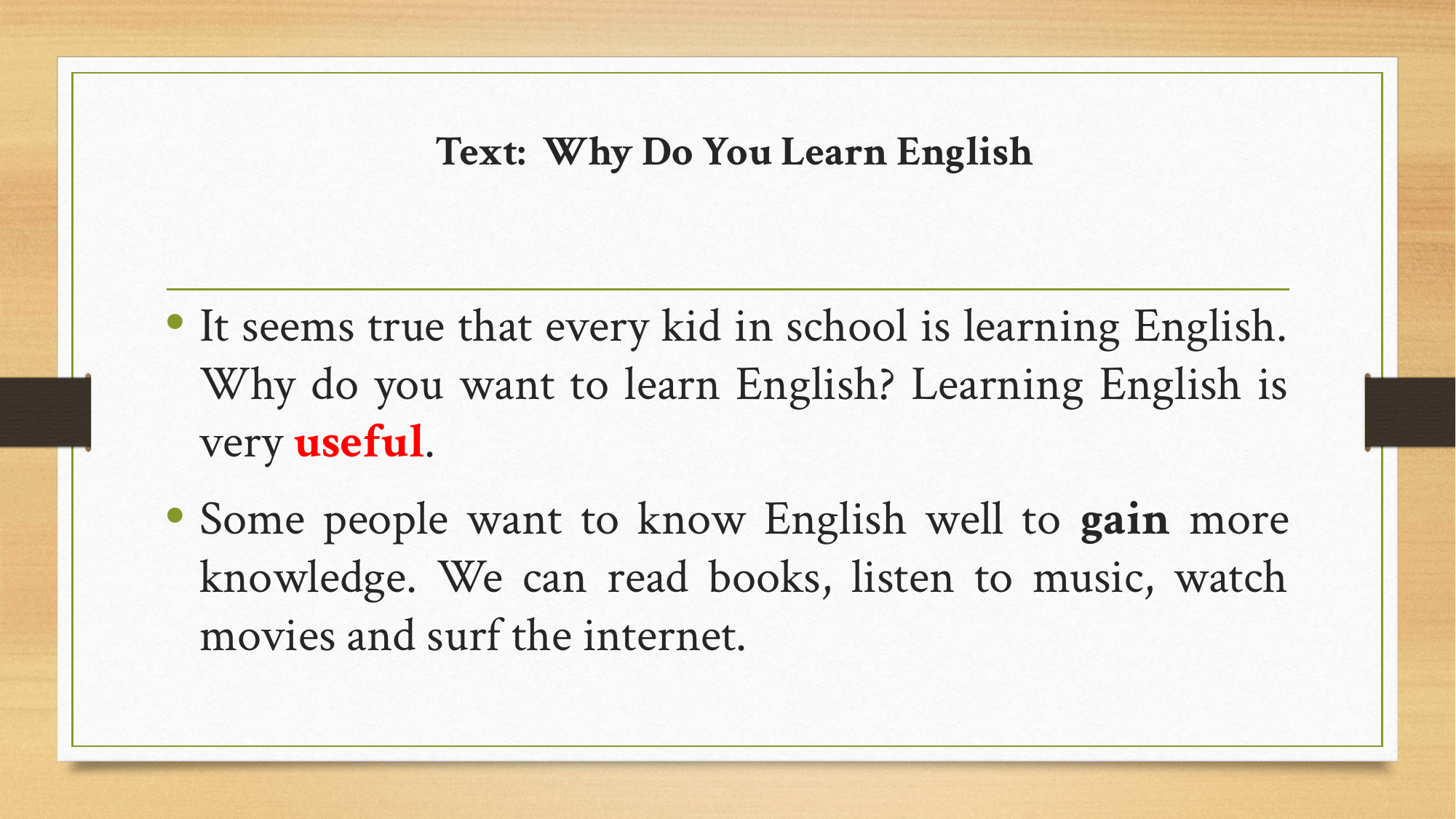

# Text:  Why Do You Learn English
It seems true that every kid in school is learning English. Why do you want to learn English? Learning English is very useful.
Some people want to know English well to gain more knowledge. We can read books, listen to music, watch movies and surf the internet.